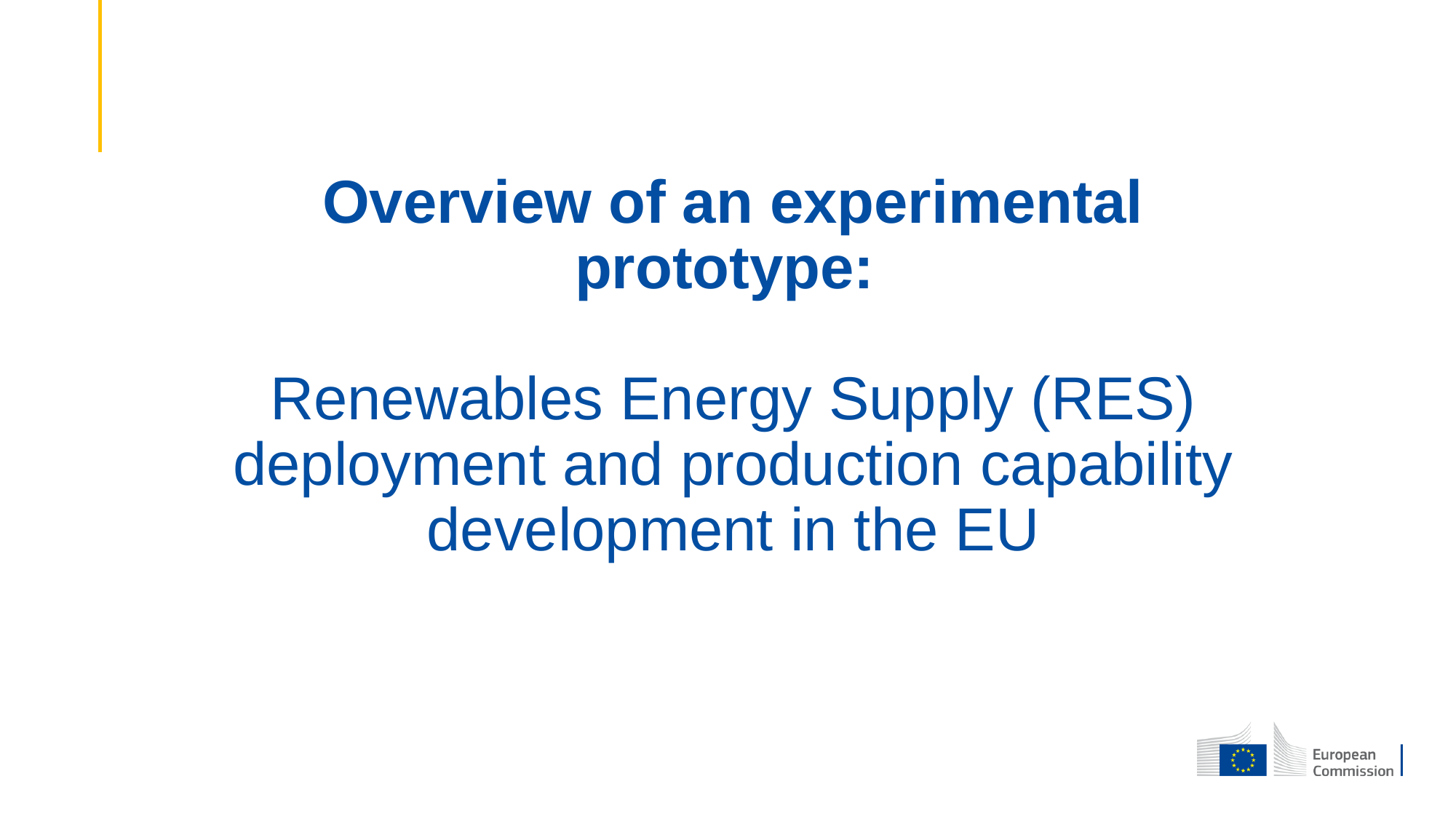

# Overview of an experimental prototype: Renewables Energy Supply (RES) deployment and production capability development in the EU